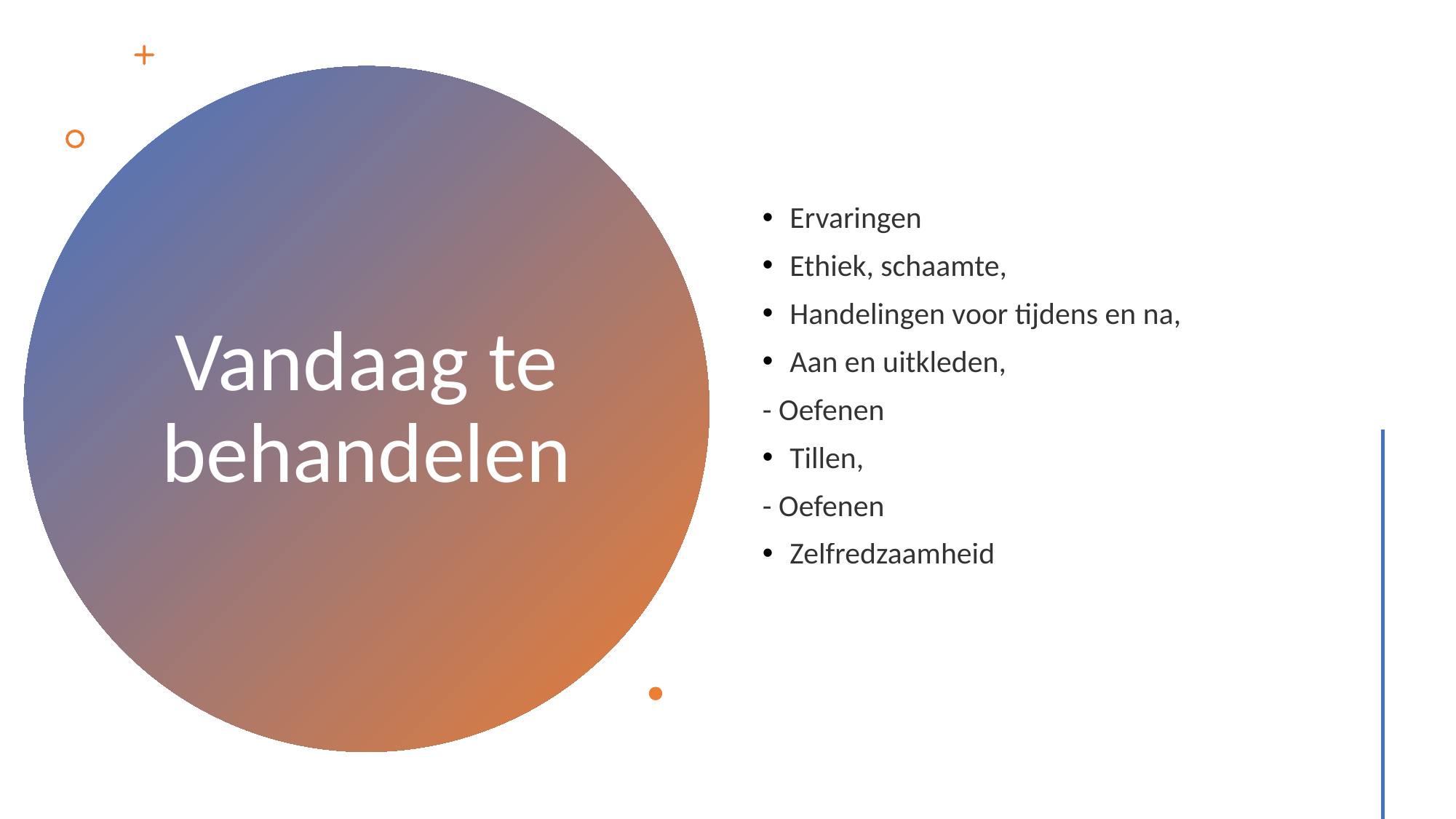

Ervaringen
Ethiek, schaamte,
Handelingen voor tijdens en na,
Aan en uitkleden,
- Oefenen
Tillen,
- Oefenen
Zelfredzaamheid

# Vandaag te behandelen